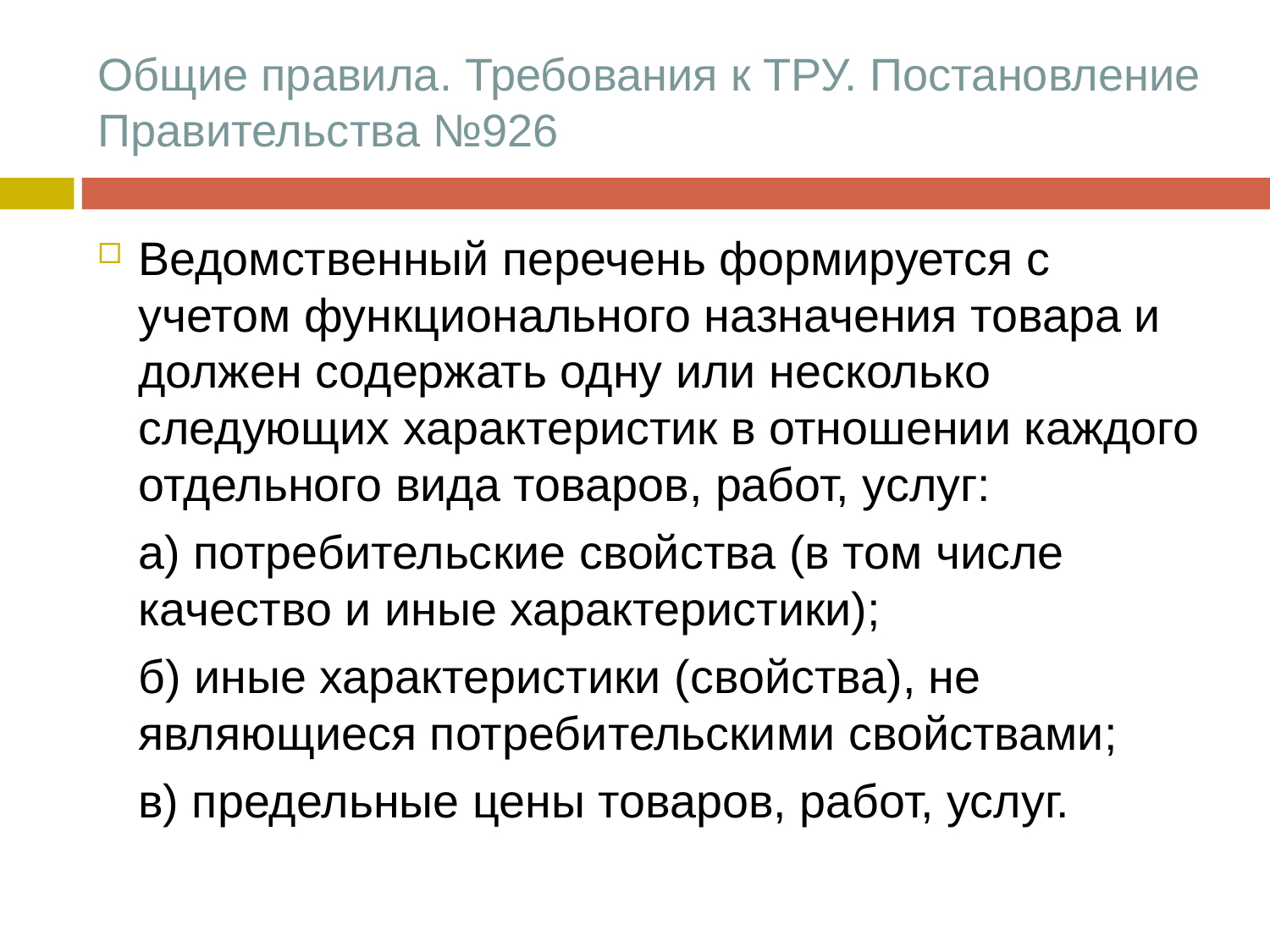

# Общие правила. Требования к ТРУ. Постановление Правительства №926
Ведомственный перечень формируется с учетом функционального назначения товара и должен содержать одну или несколько следующих характеристик в отношении каждого отдельного вида товаров, работ, услуг:
	а) потребительские свойства (в том числе качество и иные характеристики);
	б) иные характеристики (свойства), не являющиеся потребительскими свойствами;
	в) предельные цены товаров, работ, услуг.